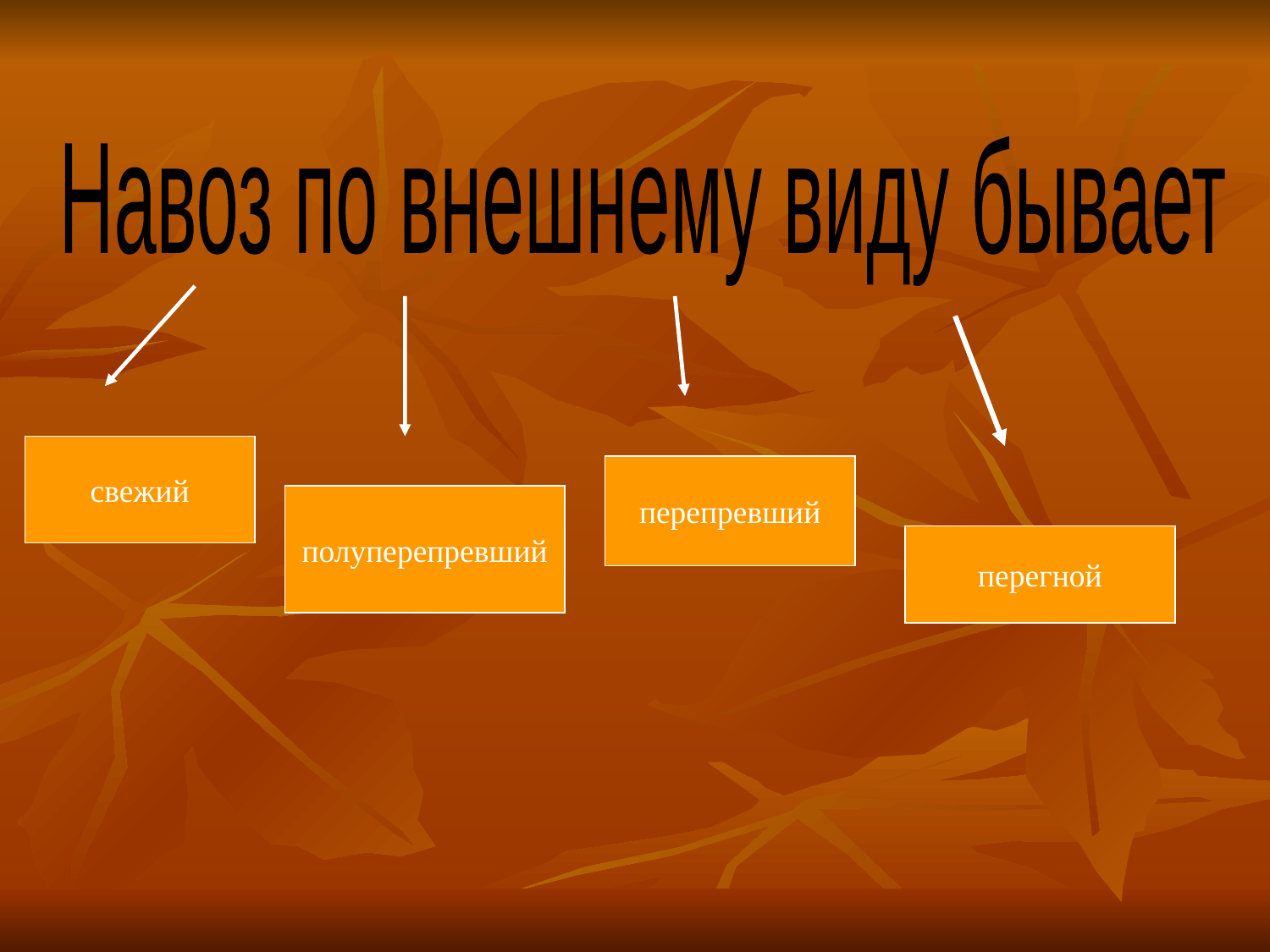

Навоз по внешнему виду бывает

свежий
перепревший
полуперепревший
перегной